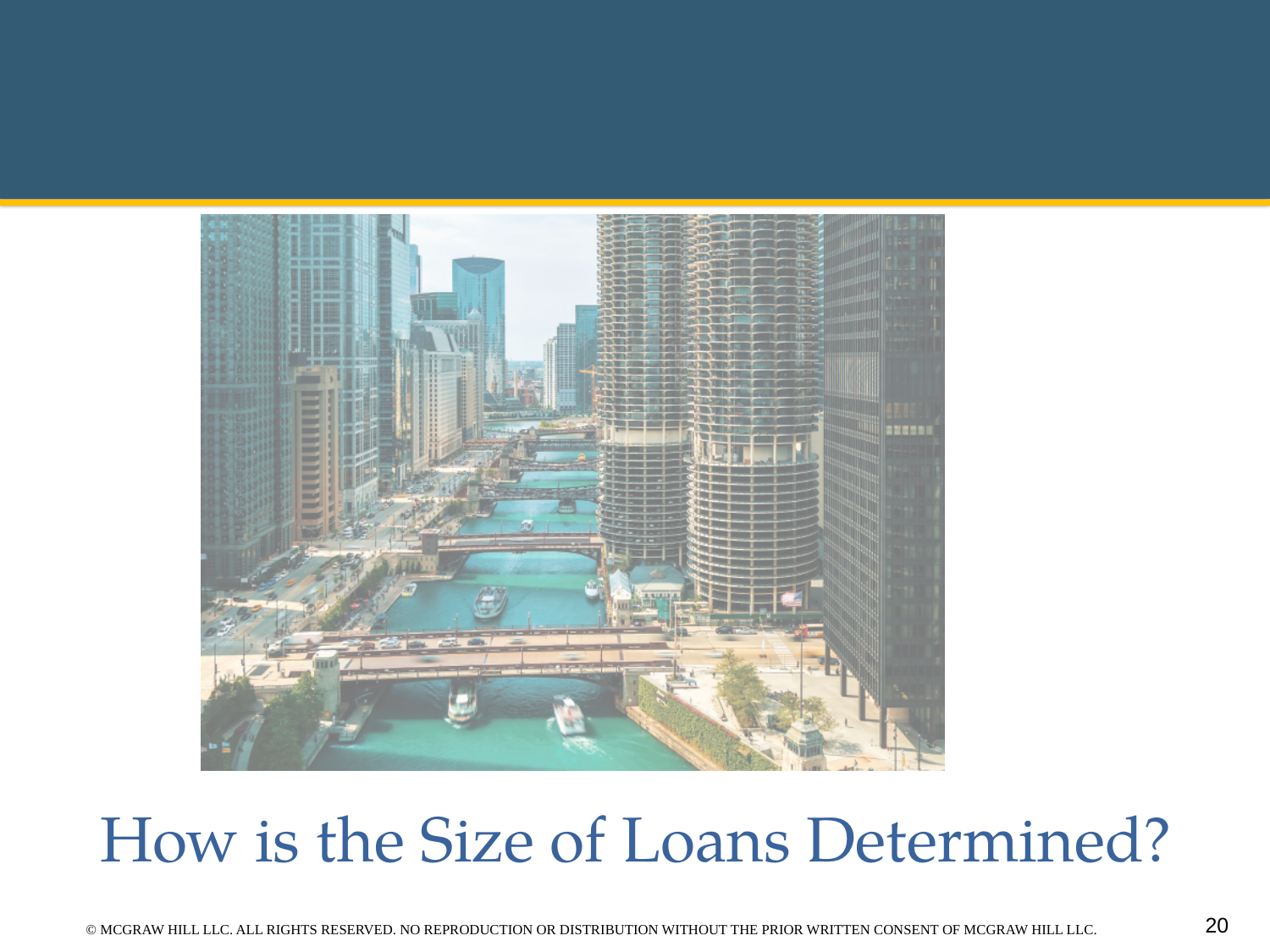

How is the Size of Loans Determined?
© MCGRAW HILL LLC. ALL RIGHTS RESERVED. NO REPRODUCTION OR DISTRIBUTION WITHOUT THE PRIOR WRITTEN CONSENT OF MCGRAW HILL LLC.
20